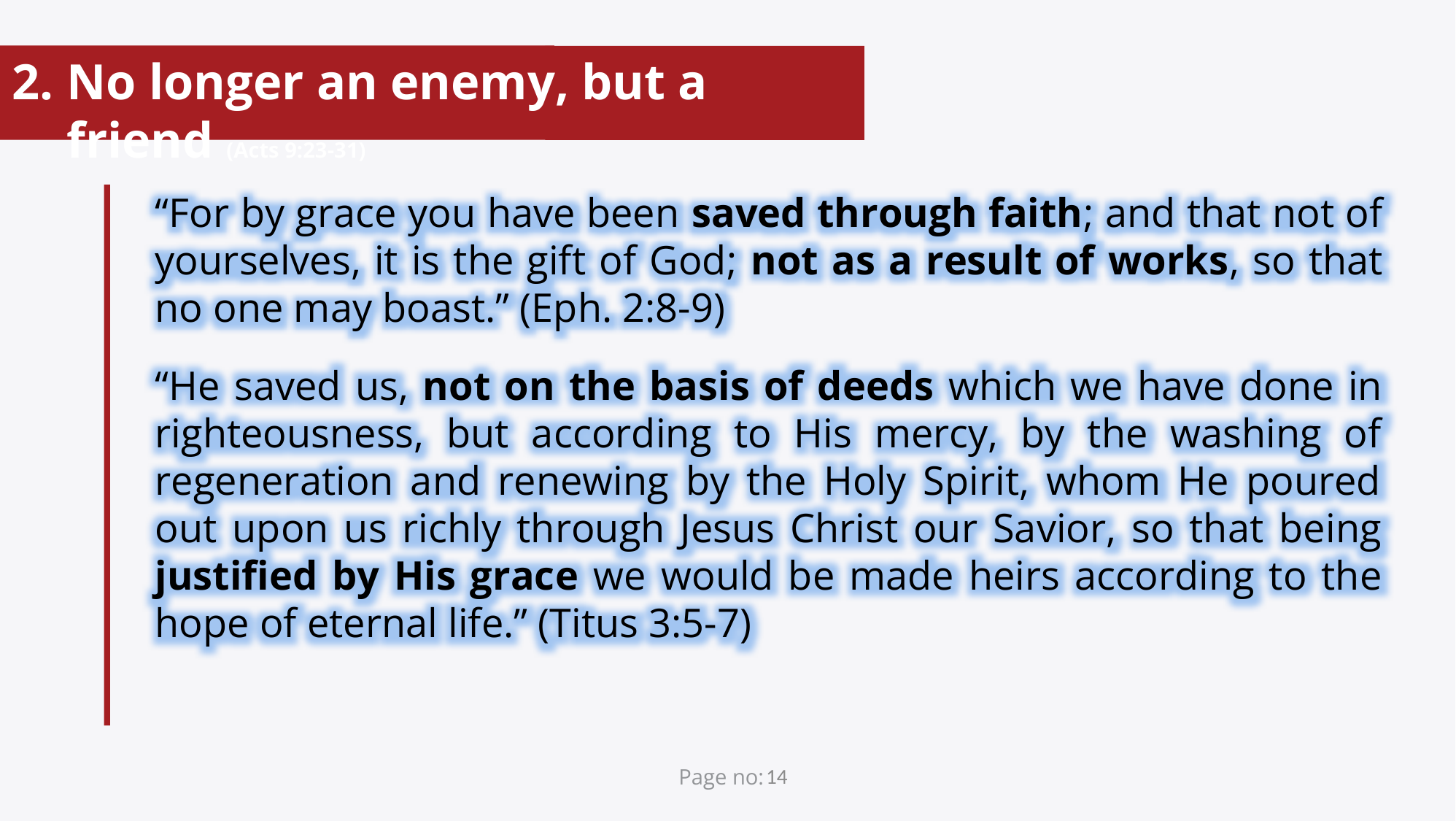

No longer an enemy, but a friend (Acts 9:23-31)

“For by grace you have been saved through faith; and that not of yourselves, it is the gift of God; not as a result of works, so that no one may boast.” (Eph. 2:8-9)
“He saved us, not on the basis of deeds which we have done in righteousness, but according to His mercy, by the washing of regeneration and renewing by the Holy Spirit, whom He poured out upon us richly through Jesus Christ our Savior, so that being justified by His grace we would be made heirs according to the hope of eternal life.” (Titus 3:5-7)